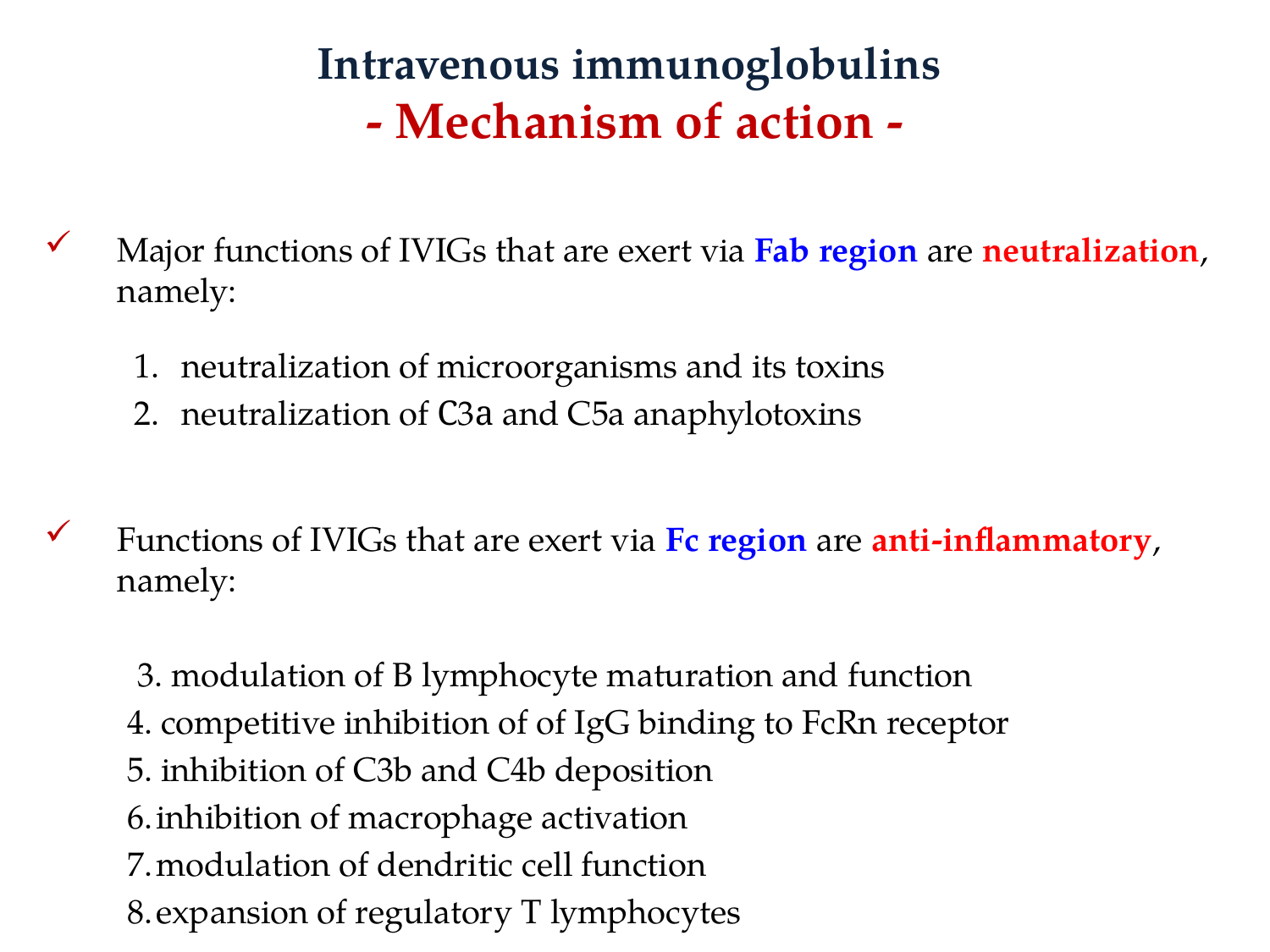

Intravenous immunoglobulins
- Mechanism of action -
Major functions of IVIGs that are exert via Fab region are neutralization, namely:

neutralization of microorganisms and its toxins
neutralization of С3а and C5a anaphylotoxins

Functions of IVIGs that are exert via Fc region are anti-inflammatory, namely:

           3. modulation of B lymphocyte maturation and function
4. competitive inhibition of of IgG binding to FcRn receptor
5. inhibition of C3b and C4b deposition
 inhibition of macrophage activation
 modulation of dendritic cell function
 expansion of regulatory T lymphocytes